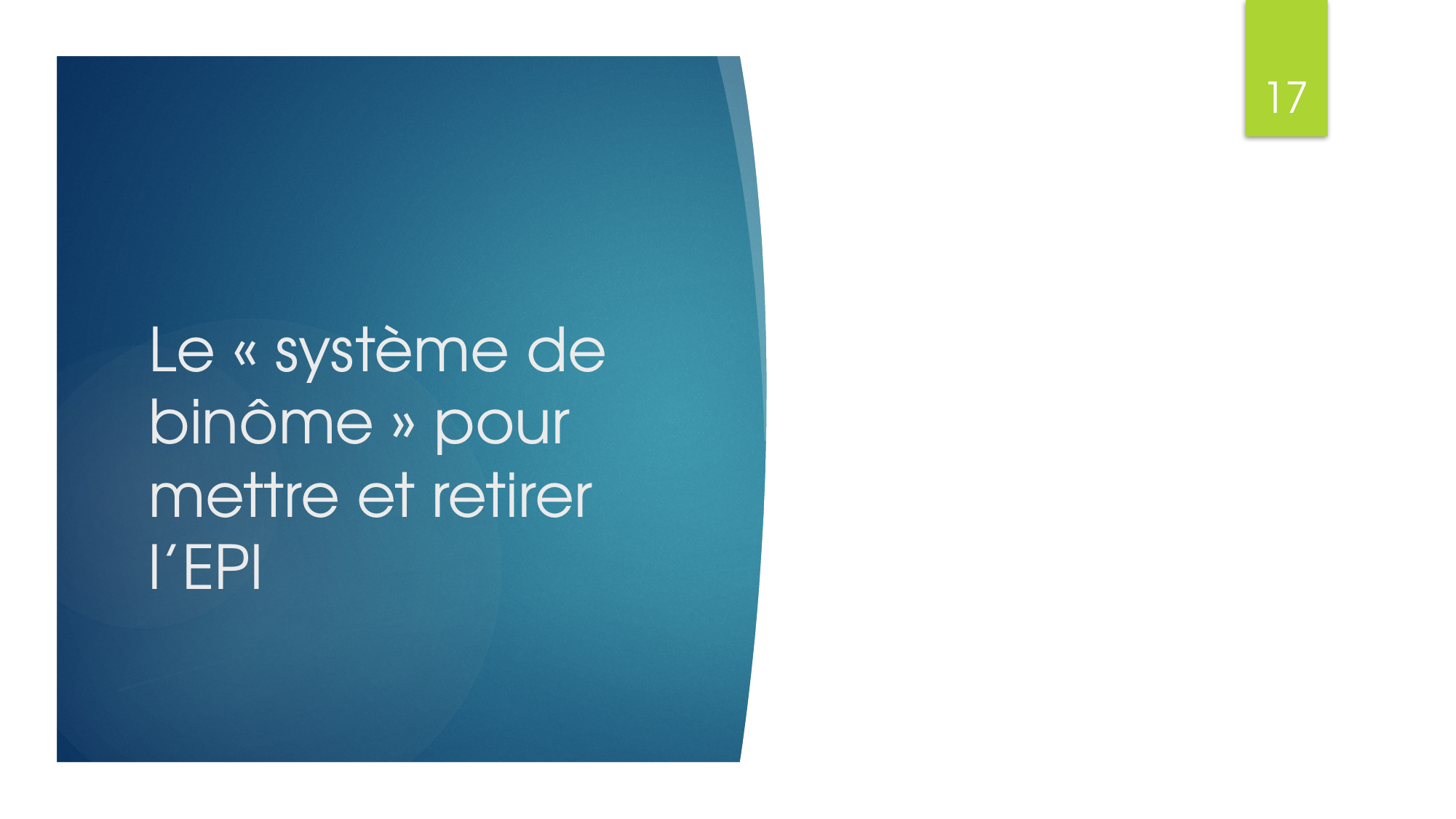

17

# Le « système de binôme » pour mettre et retirer l’EPI